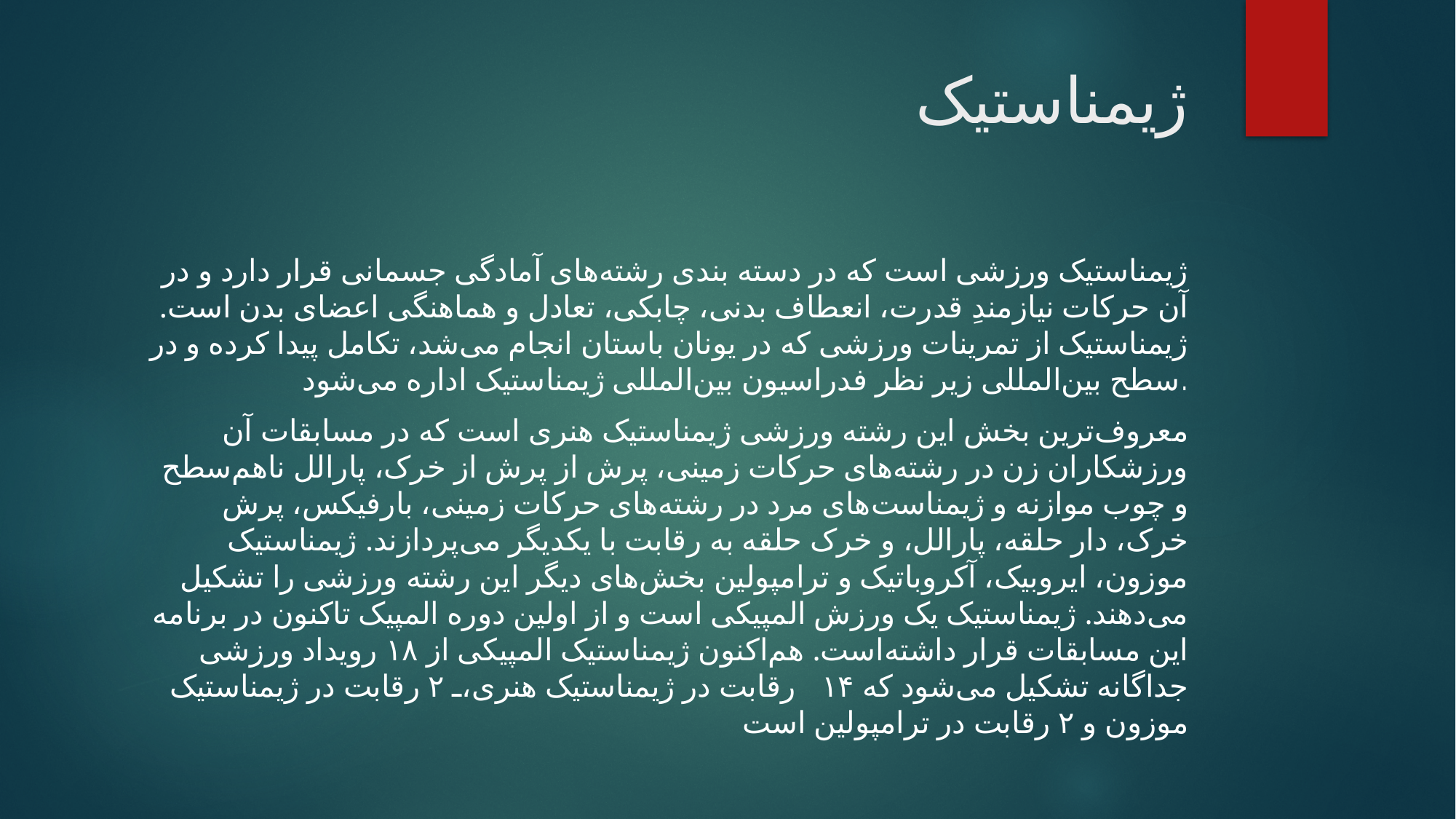

# ژیمناستیک
ژیمناستیک ورزشی است که در دسته بندی رشته‌های آمادگی جسمانی قرار دارد و در آن حرکات نیازمندِ قدرت، انعطاف بدنی، چابکی، تعادل و هماهنگی اعضای بدن است. ژیمناستیک از تمرینات ورزشی که در یونان باستان انجام می‌شد، تکامل پیدا کرده و در سطح بین‌المللی زیر نظر فدراسیون بین‌المللی ژیمناستیک اداره می‌شود.
معروف‌ترین بخش این رشته ورزشی ژیمناستیک هنری است که در مسابقات آن ورزشکاران زن در رشته‌های حرکات زمینی، پرش از پرش از خرک، پارالل ناهم‌سطح و چوب موازنه و ژیمناست‌های مرد در رشته‌های حرکات زمینی، بارفیکس، پرش خرک، دار حلقه، پارالل، و خرک حلقه به رقابت با یکدیگر می‌پردازند. ژیمناستیک موزون، ایروبیک، آکروباتیک و ترامپولین بخش‌های دیگر این رشته ورزشی را تشکیل می‌دهند. ژیمناستیک یک ورزش المپیکی است و از اولین دوره المپیک تاکنون در برنامه این مسابقات قرار داشته‌است. هم‌اکنون ژیمناستیک المپیکی از ۱۸ رویداد ورزشی جداگانه تشکیل می‌شود که ۱۴ رقابت در ژیمناستیک هنری، ۲ رقابت در ژیمناستیک موزون و ۲ رقابت در ترامپولین است